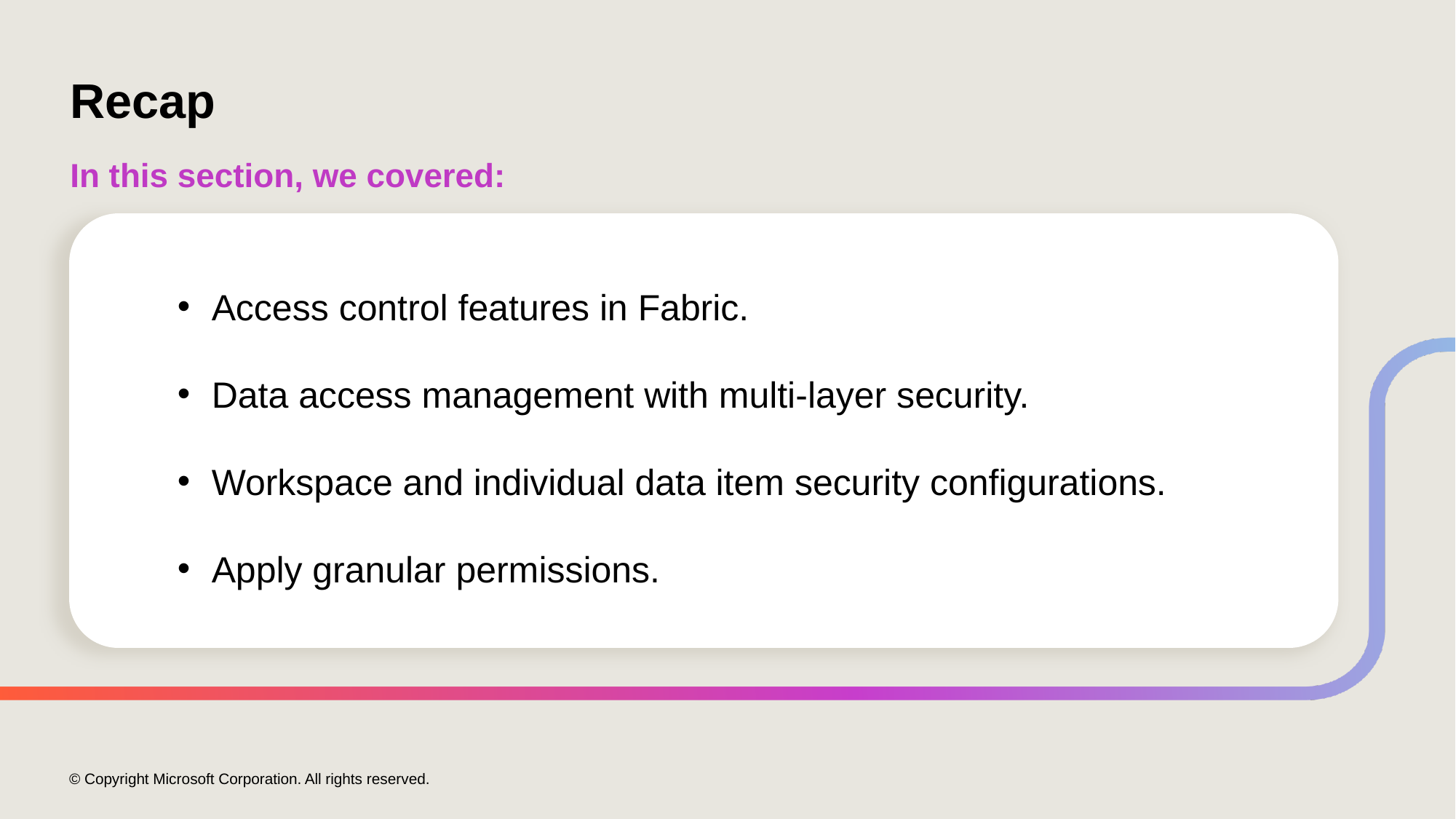

# Recap
In this section, we covered:

Access control features in Fabric.
Data access management with multi-layer security.
Workspace and individual data item security configurations.
Apply granular permissions.